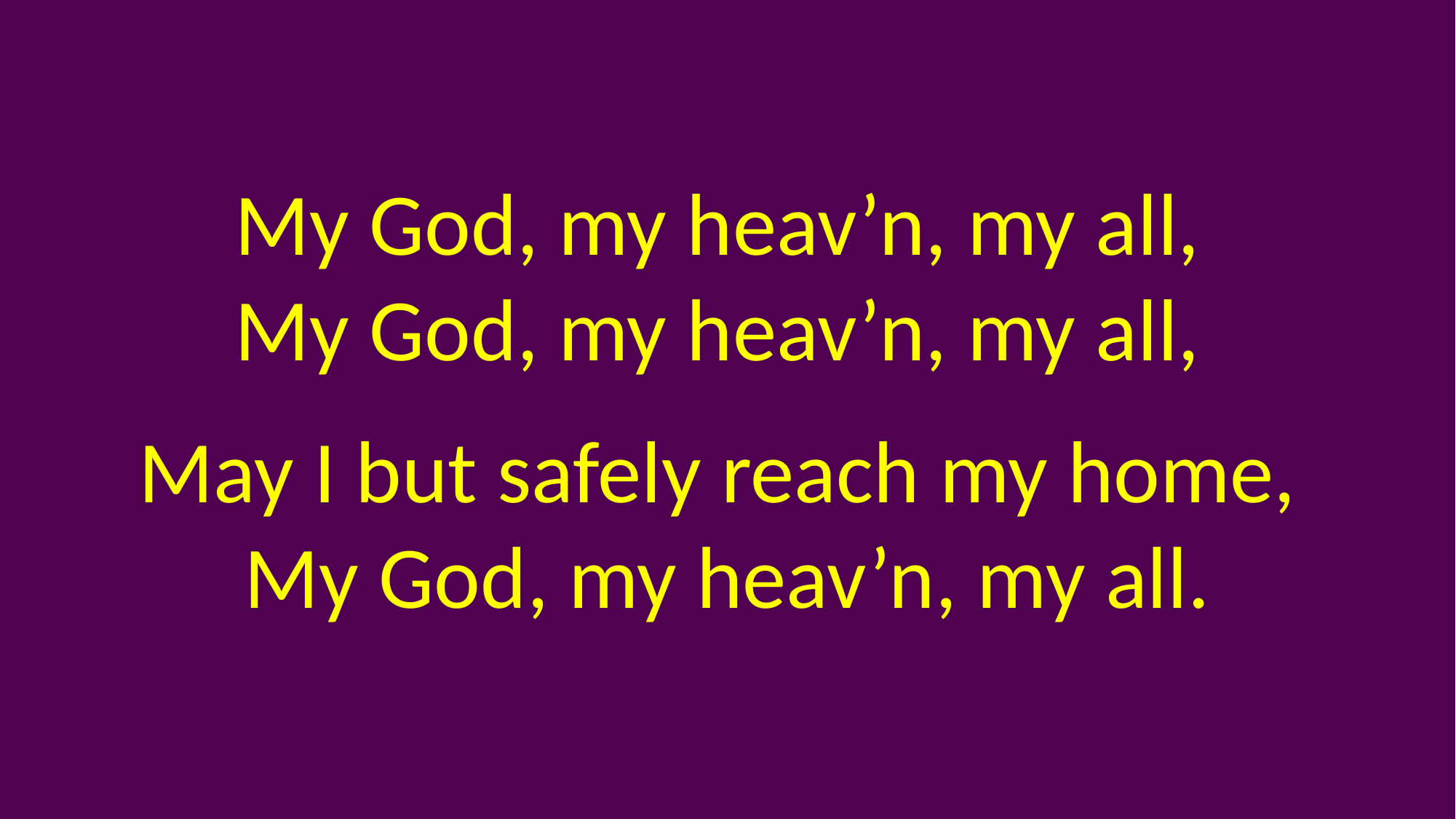

My God, my heav’n, my all,
My God, my heav’n, my all,
May I but safely reach my home,
My God, my heav’n, my all.